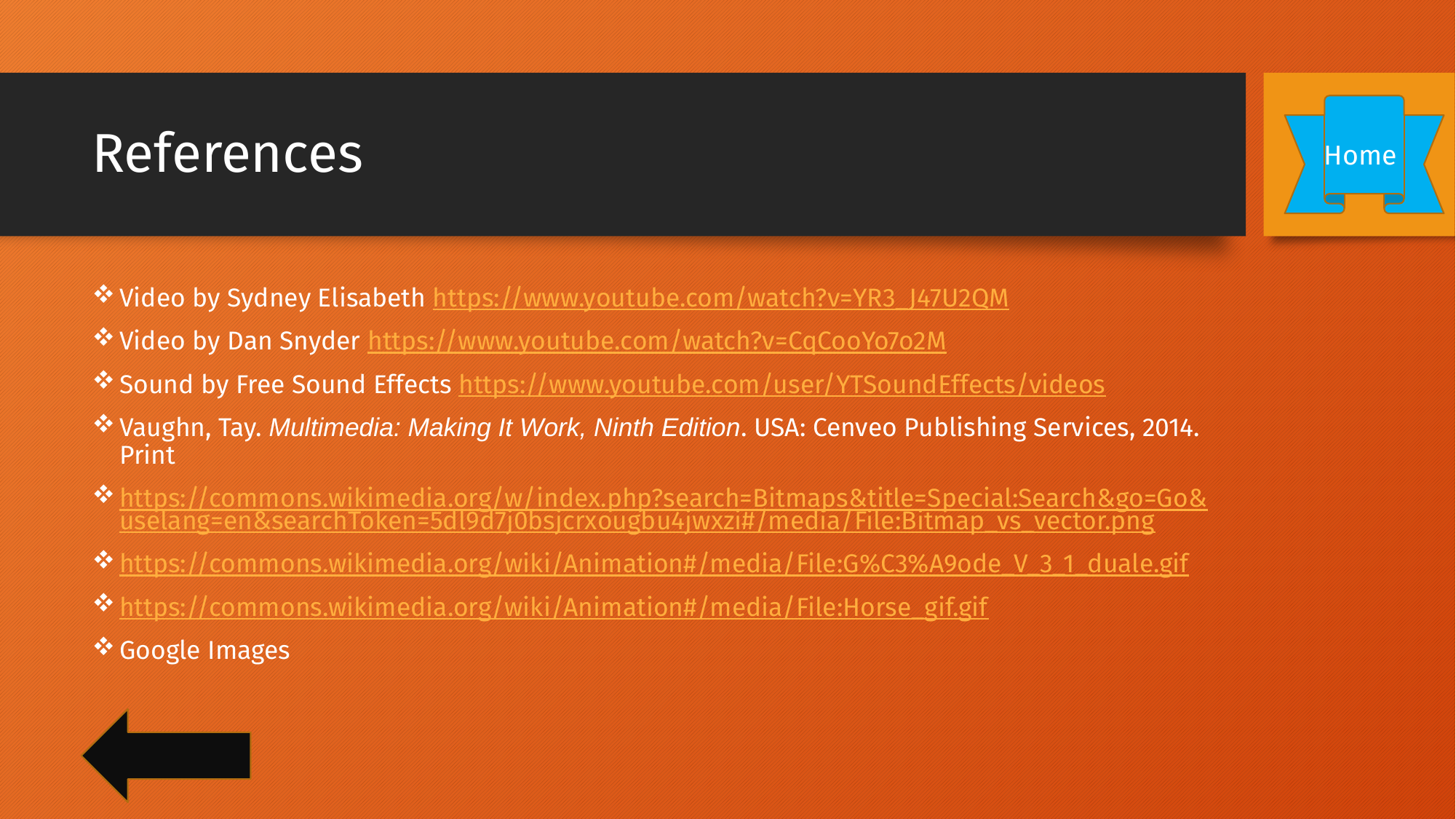

# References

Home
Video by Sydney Elisabeth https://www.youtube.com/watch?v=YR3_J47U2QM
Video by Dan Snyder https://www.youtube.com/watch?v=CqCooYo7o2M
Sound by Free Sound Effects https://www.youtube.com/user/YTSoundEffects/videos
Vaughn, Tay. Multimedia: Making It Work, Ninth Edition. USA: Cenveo Publishing Services, 2014. Print
https://commons.wikimedia.org/w/index.php?search=Bitmaps&title=Special:Search&go=Go&uselang=en&searchToken=5dl9d7j0bsjcrxougbu4jwxzi#/media/File:Bitmap_vs_vector.png
https://commons.wikimedia.org/wiki/Animation#/media/File:G%C3%A9ode_V_3_1_duale.gif
https://commons.wikimedia.org/wiki/Animation#/media/File:Horse_gif.gif
Google Images